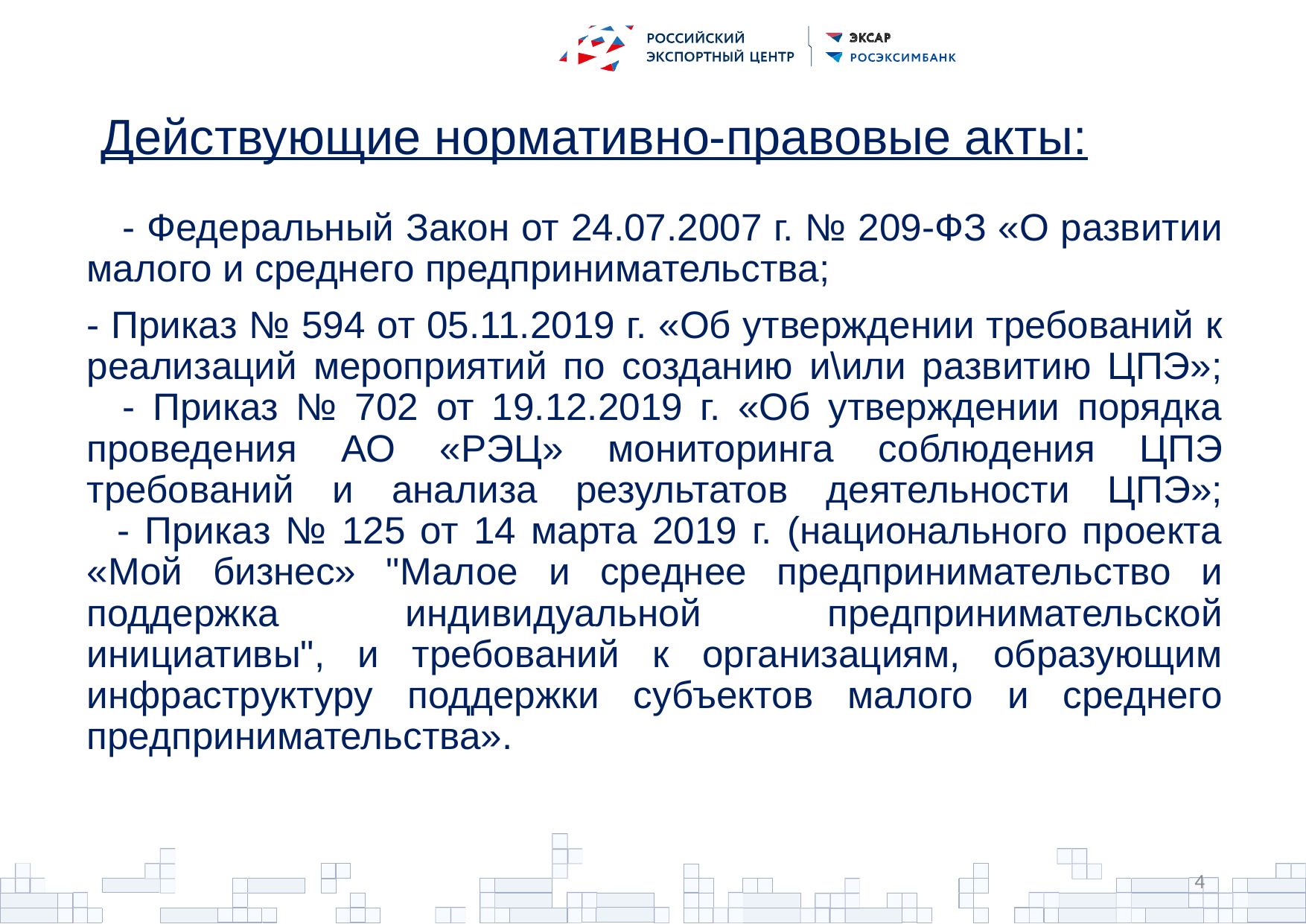

# Действующие нормативно-правовые акты:
   - Федеральный Закон от 24.07.2007 г. № 209-ФЗ «О развитии малого и среднего предпринимательства;
- Приказ № 594 от 05.11.2019 г. «Об утверждении требований к реализаций мероприятий по созданию и\или развитию ЦПЭ»;
  - Приказ № 702 от 19.12.2019 г. «Об утверждении порядка проведения АО «РЭЦ» мониторинга соблюдения ЦПЭ требований и анализа результатов деятельности ЦПЭ»;
  - Приказ № 125 от 14 марта 2019 г. (национального проекта «Мой бизнес» "Малое и среднее предпринимательство и поддержка индивидуальной предпринимательской инициативы", и требований к организациям, образующим инфраструктуру поддержки субъектов малого и среднего предпринимательства».

4